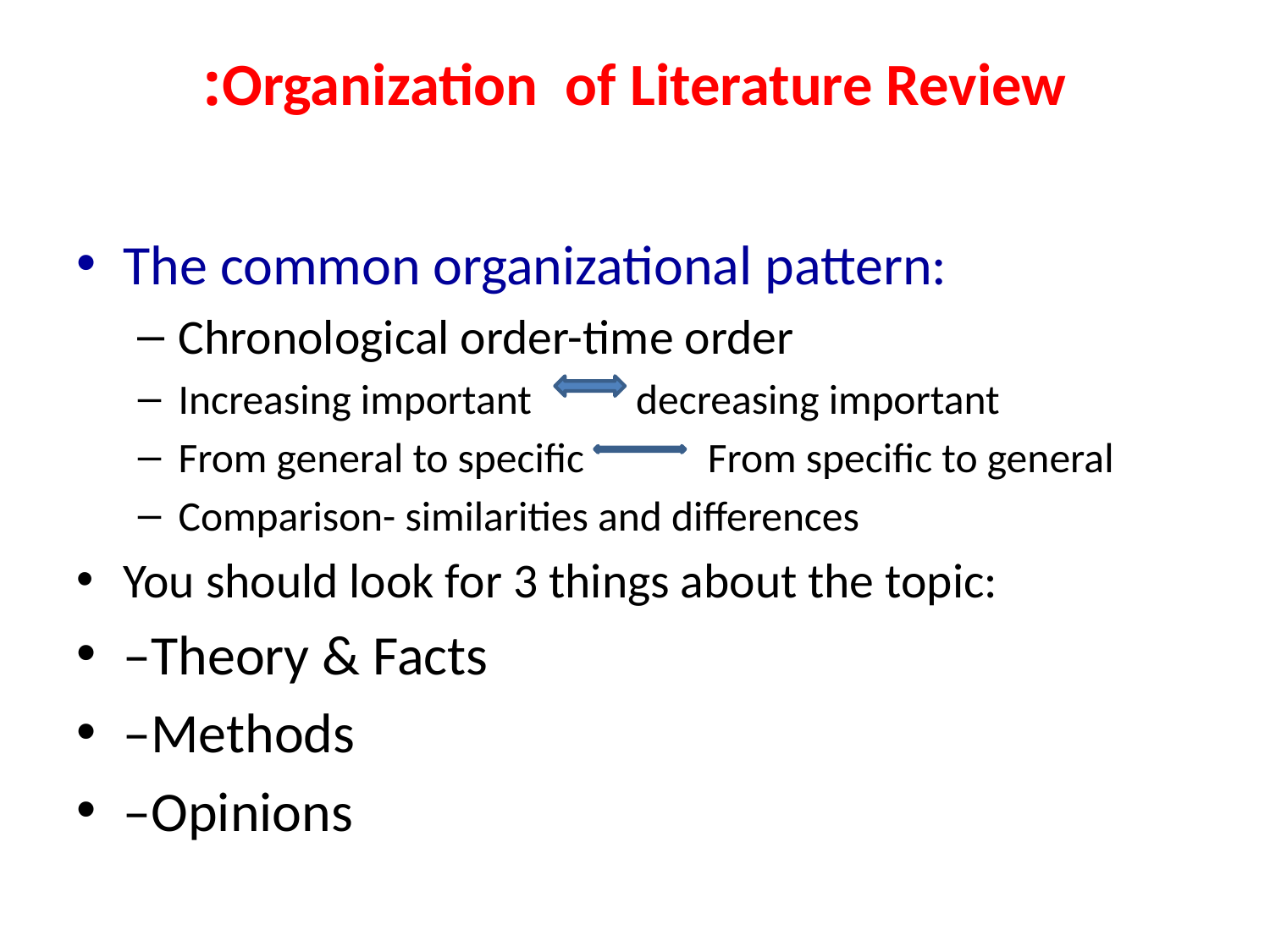

# Organization  of Literature Review:
The common organizational pattern:
Chronological order-time order
Increasing important           decreasing important
From general to specific             From specific to general
Comparison- similarities and differences
You should look for 3 things about the topic:
–Theory & Facts
–Methods
–Opinions